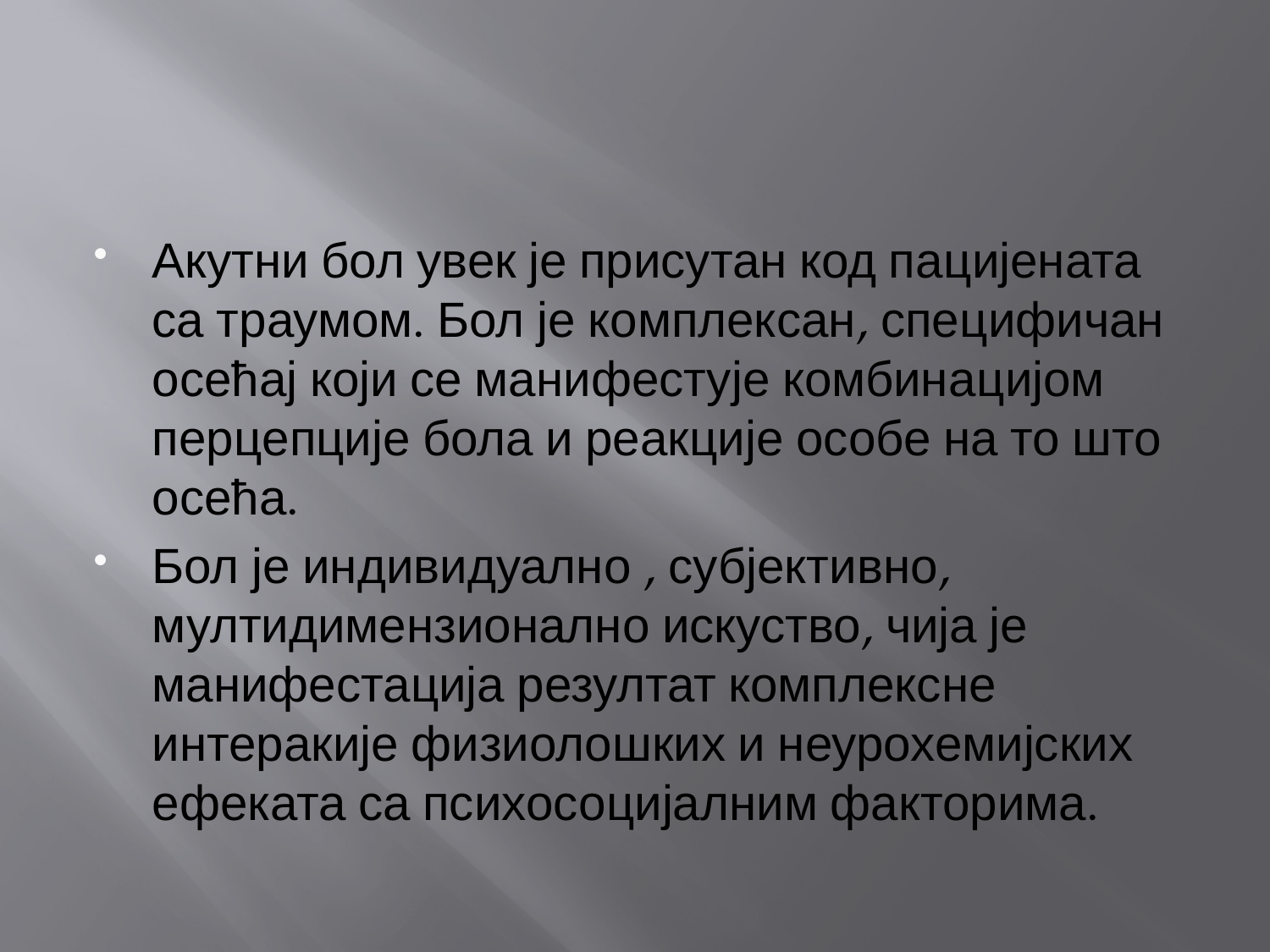

#
Акутни бол увек је присутан код пацијената са траумом. Бол је комплексан, специфичан осећај који се манифестује комбинацијом перцепције бола и реакције особе на то што осећа.
Бол је индивидуално , субјективно, мултидимензионално искуство, чија је манифестација резултат комплексне интеракије физиолошких и неурохемијских ефеката са психосоцијалним факторима.